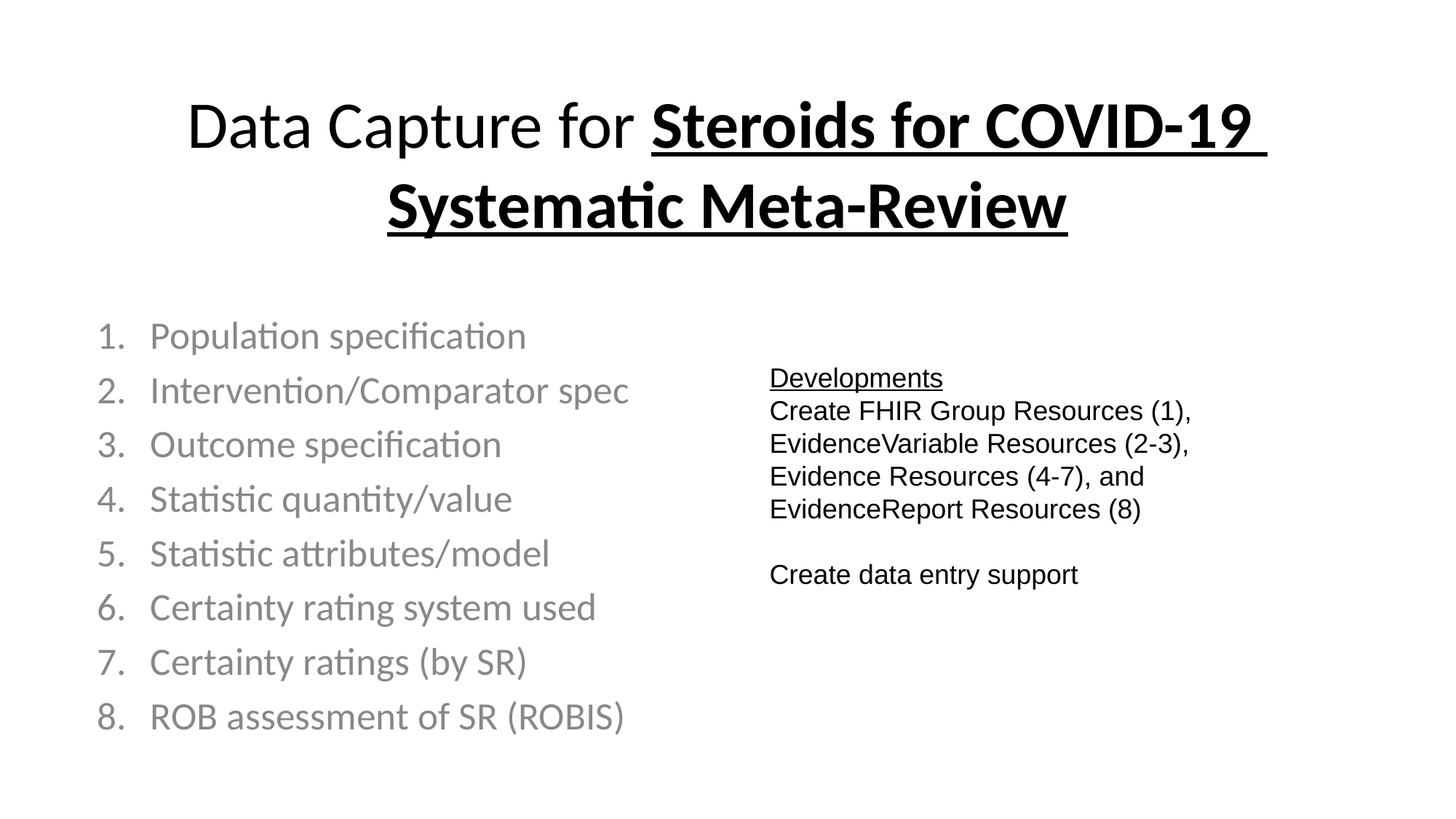

# Data Capture for Steroids for COVID-19 Systematic Meta-Review
Population specification
Intervention/Comparator spec
Outcome specification
Statistic quantity/value
Statistic attributes/model
Certainty rating system used
Certainty ratings (by SR)
ROB assessment of SR (ROBIS)
Developments
Create FHIR Group Resources (1), EvidenceVariable Resources (2-3),
Evidence Resources (4-7), and
EvidenceReport Resources (8)

Create data entry support